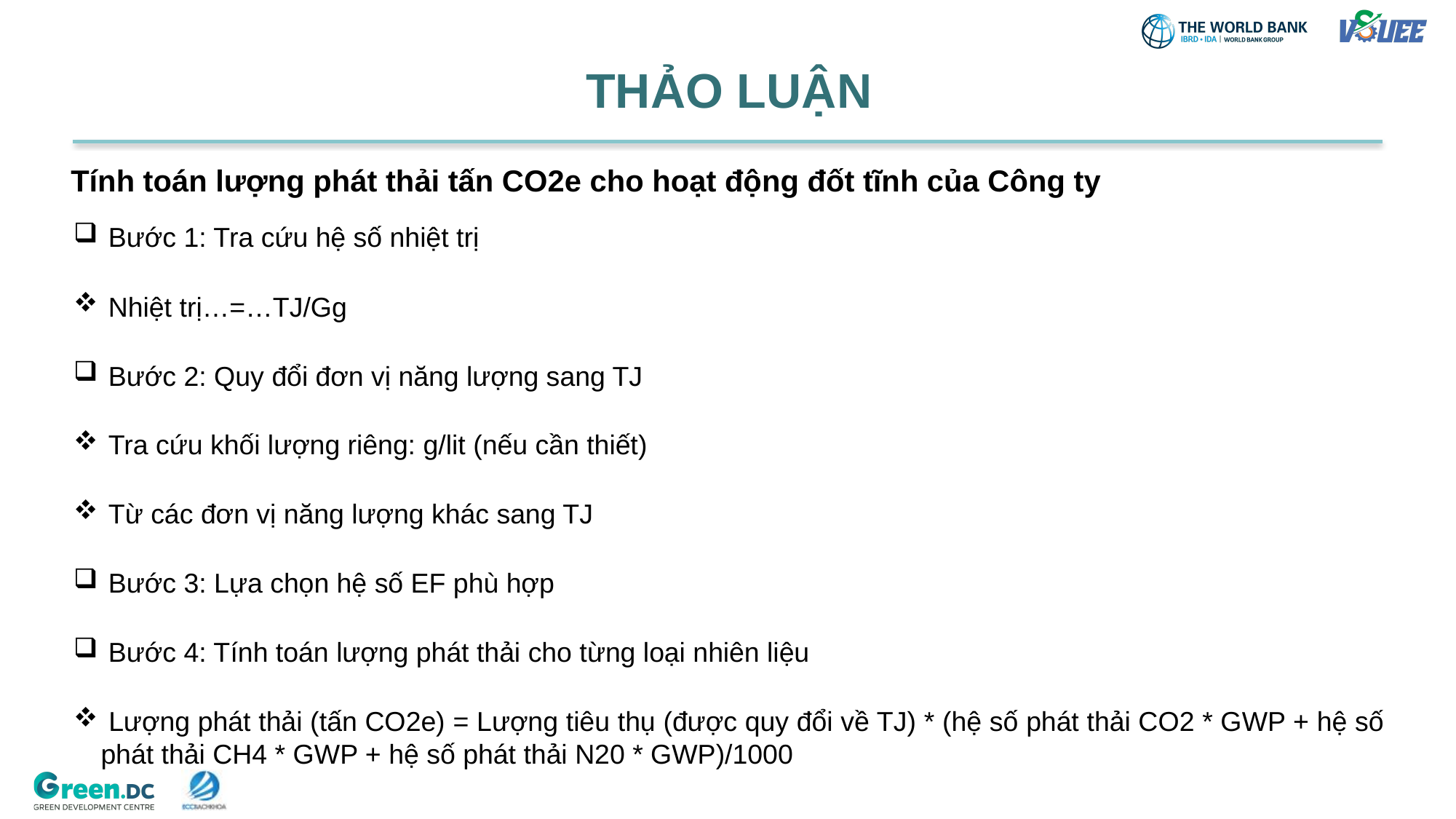

THẢO LUẬN
Tính toán lượng phát thải tấn CO2e cho hoạt động đốt tĩnh của Công ty
 Bước 1: Tra cứu hệ số nhiệt trị
 Nhiệt trị…=…TJ/Gg
 Bước 2: Quy đổi đơn vị năng lượng sang TJ
 Tra cứu khối lượng riêng: g/lit (nếu cần thiết)
 Từ các đơn vị năng lượng khác sang TJ
 Bước 3: Lựa chọn hệ số EF phù hợp
 Bước 4: Tính toán lượng phát thải cho từng loại nhiên liệu
 Lượng phát thải (tấn CO2e) = Lượng tiêu thụ (được quy đổi về TJ) * (hệ số phát thải CO2 * GWP + hệ số phát thải CH4 * GWP + hệ số phát thải N20 * GWP)/1000